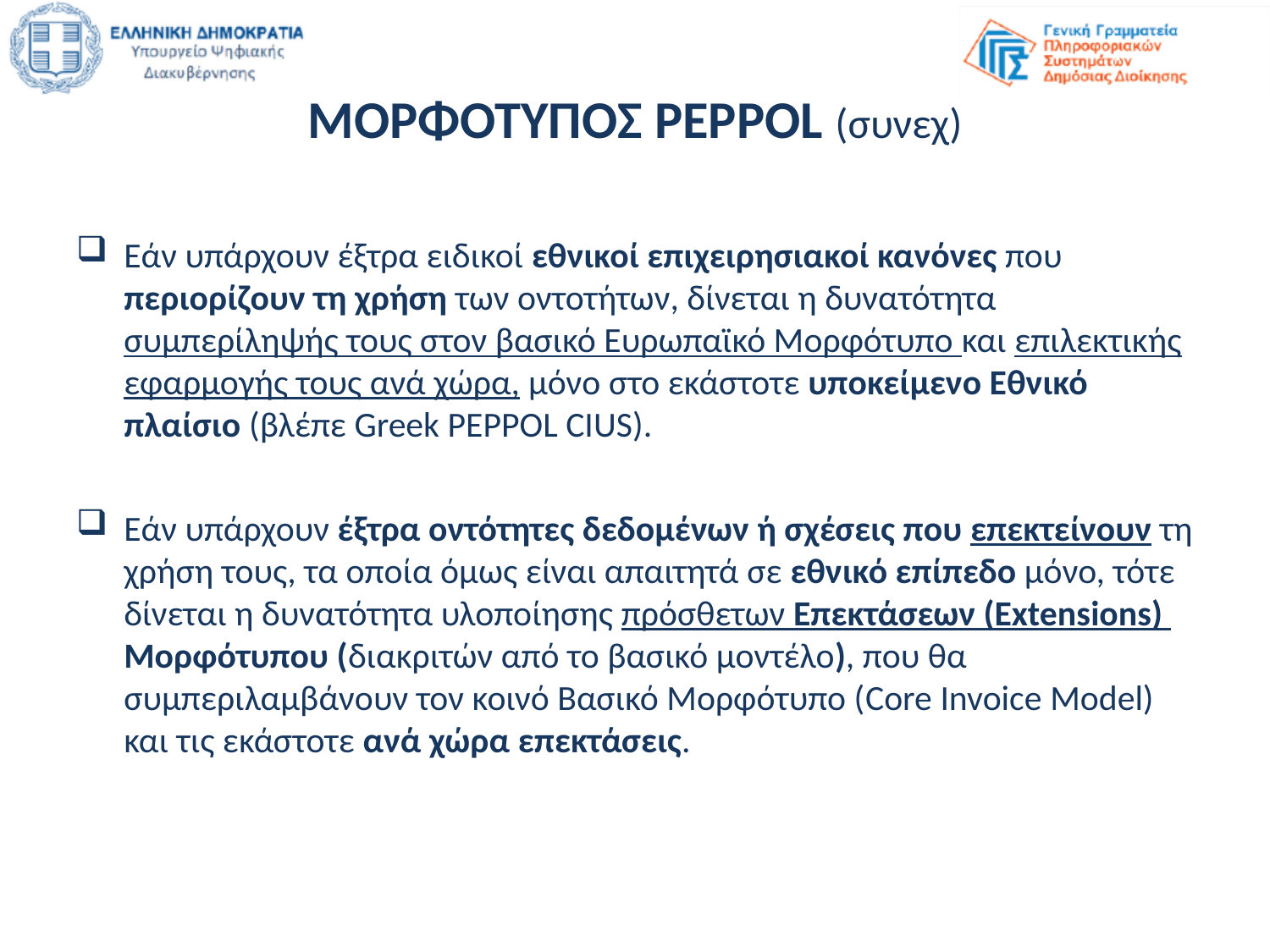

# ΜΟΡΦΟΤΥΠΟΣ PEPPOL (συνεχ)
Εάν υπάρχουν έξτρα ειδικοί εθνικοί επιχειρησιακοί κανόνες που περιορίζουν τη χρήση των οντοτήτων, δίνεται η δυνατότητα συμπερίληψής τους στον βασικό Ευρωπαϊκό Μορφότυπο και επιλεκτικής εφαρμογής τους ανά χώρα, μόνο στο εκάστοτε υποκείμενο Εθνικό πλαίσιο (βλέπε Greek PEPPOL CIUS).

Εάν υπάρχουν έξτρα οντότητες δεδομένων ή σχέσεις που επεκτείνουν τη χρήση τους, τα οποία όμως είναι απαιτητά σε εθνικό επίπεδο μόνο, τότε δίνεται η δυνατότητα υλοποίησης πρόσθετων Επεκτάσεων (Extensions)  Μορφότυπου (διακριτών από το βασικό μοντέλο), που θα συμπεριλαμβάνουν τον κοινό Βασικό Μορφότυπο (Core Invoice Model) και τις εκάστοτε ανά χώρα επεκτάσεις.